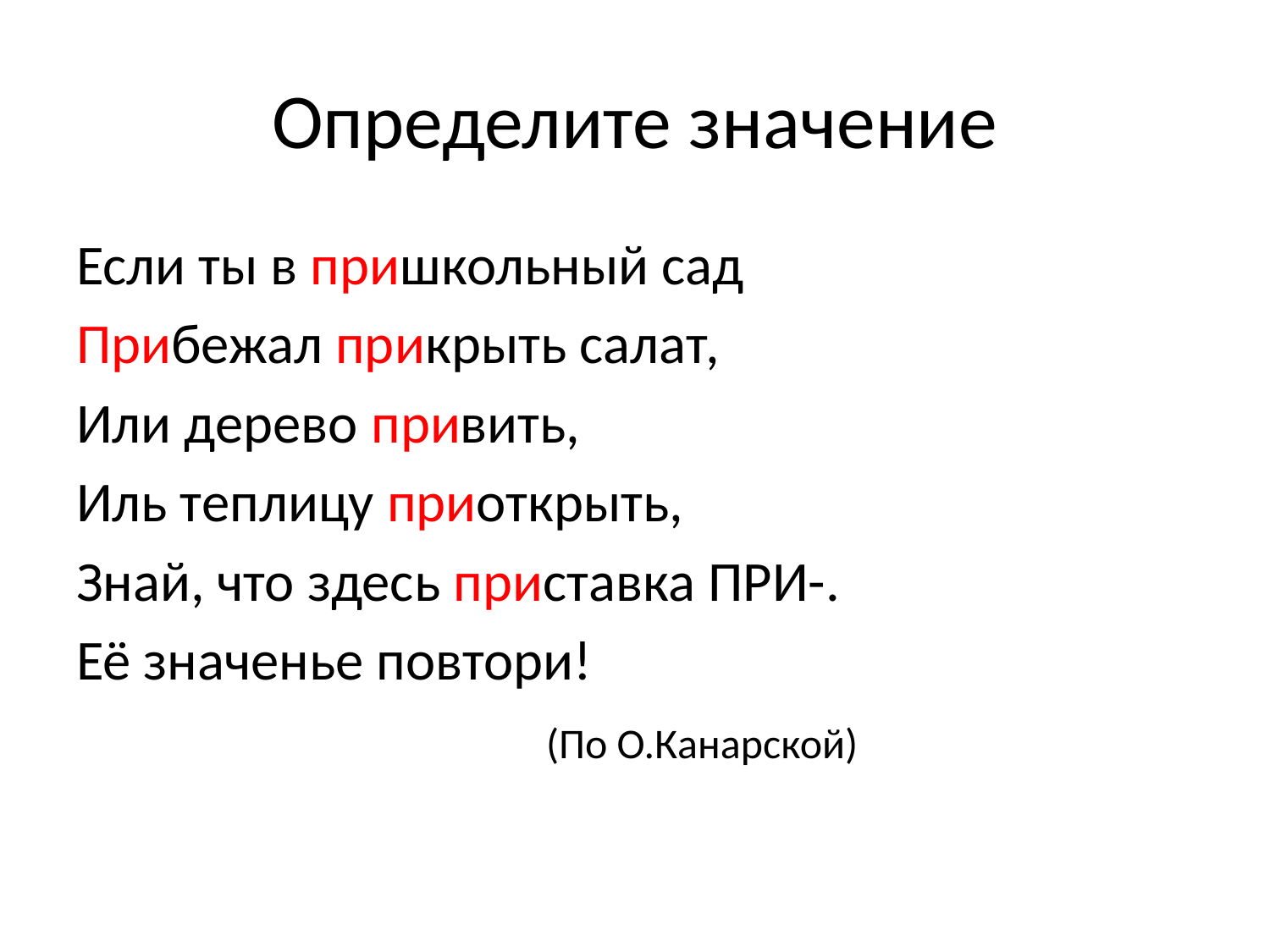

# Определите значение
Если ты в пришкольный сад
Прибежал прикрыть салат,
Или дерево привить,
Иль теплицу приоткрыть,
Знай, что здесь приставка ПРИ-.
Её значенье повтори!
                                     (По О.Канарской)